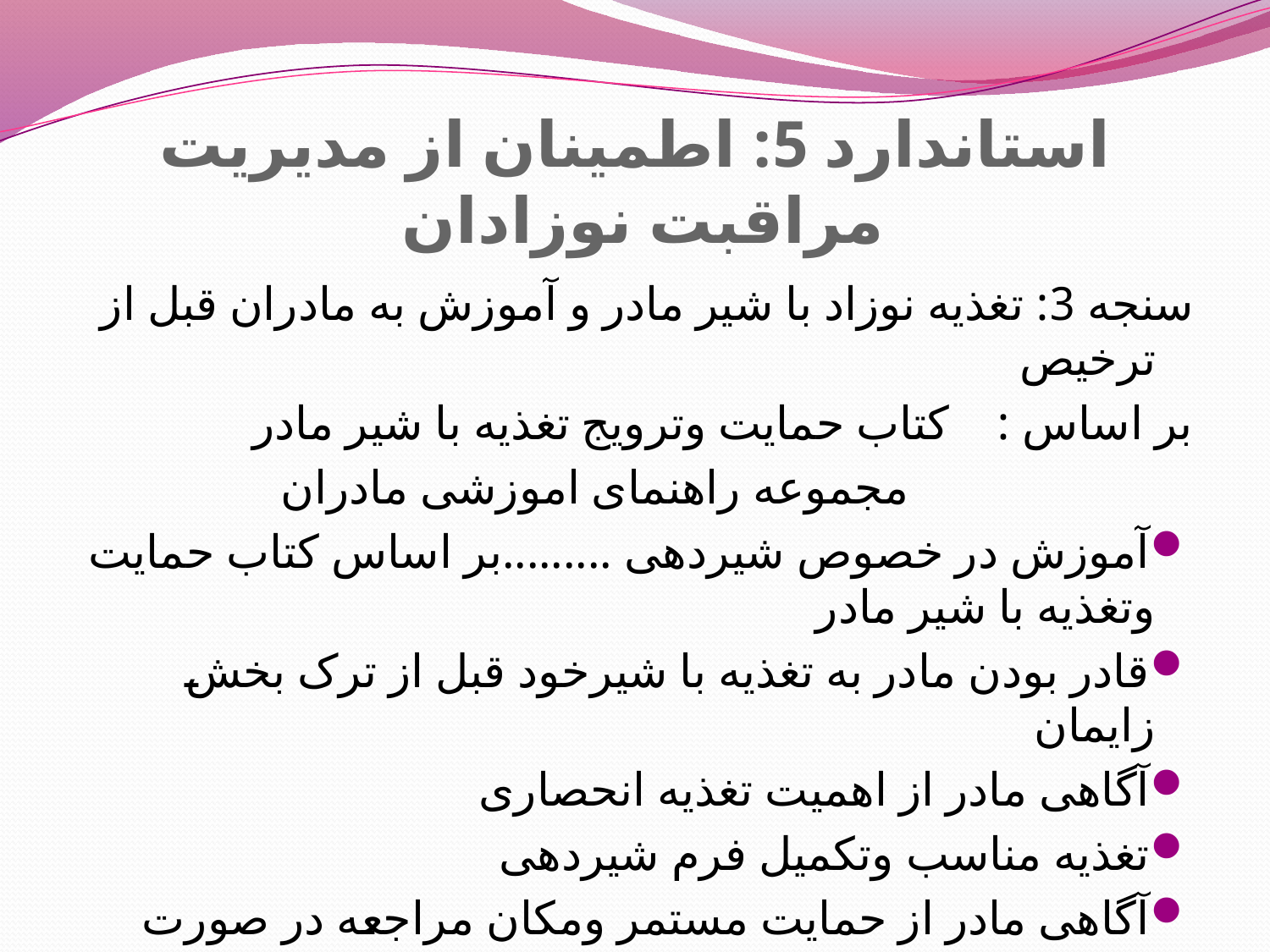

# استاندارد 5: اطمینان از مدیریت مراقبت نوزادان
سنجه 3: تغذیه نوزاد با شیر مادر و آموزش به مادران قبل از ترخیص
بر اساس :    کتاب حمایت وترویج تغذیه با شیر مادر
                        مجموعه راهنمای اموزشی مادران
آموزش در خصوص شیردهی .........بر اساس کتاب حمایت وتغذیه با شیر مادر
قادر بودن مادر به تغذیه با شیرخود قبل از ترک بخش زایمان
آگاهی مادر از اهمیت تغذیه انحصاری
تغذیه مناسب وتکمیل فرم شیردهی
آگاهی مادر از حمایت مستمر ومکان مراجعه در صورت مشکل شیردهی
دستورالعمل مرتبط : راهنمای پایش وارزیابی مجدد بیمارستان دوستدار کودک